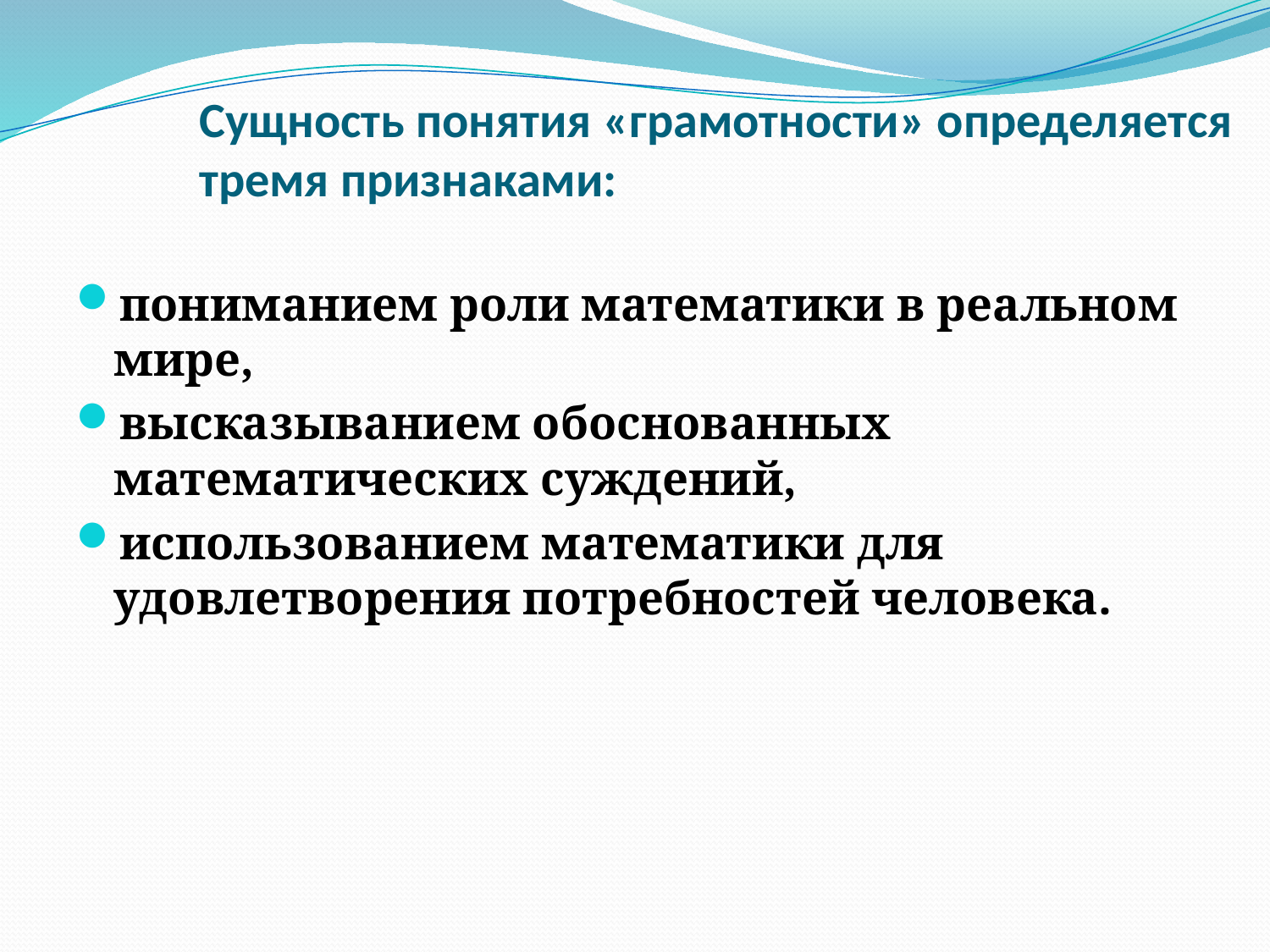

# Сущность понятия «грамотности» определяется тремя признаками:
пониманием роли математики в реальном мире,
высказыванием обоснованных математических суждений,
использованием математики для удовлетворения потребностей человека.